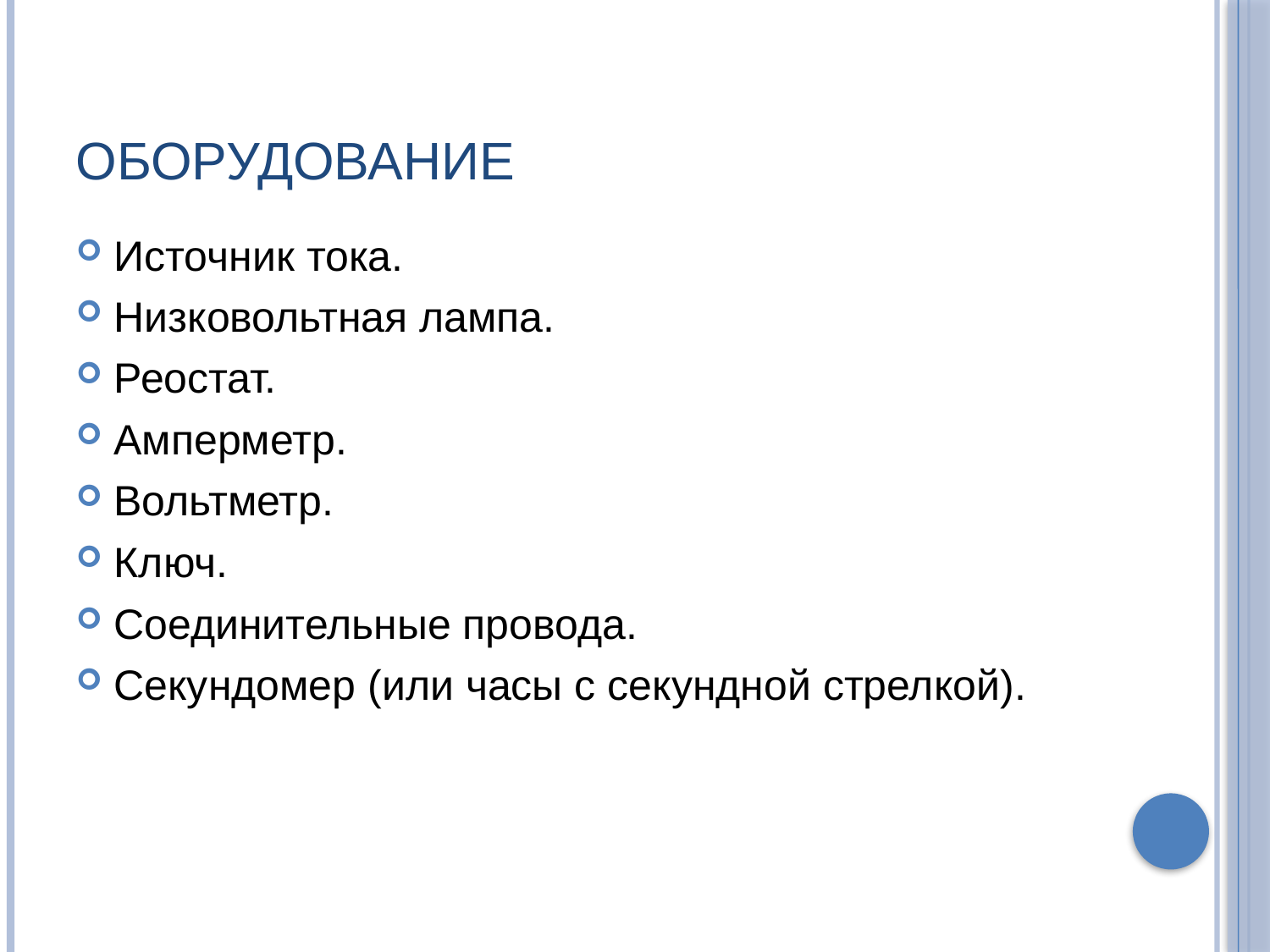

# Оборудование
Источник тока.
Низковольтная лампа.
Реостат.
Амперметр.
Вольтметр.
Ключ.
Соединительные провода.
Секундомер (или часы с секундной стрелкой).